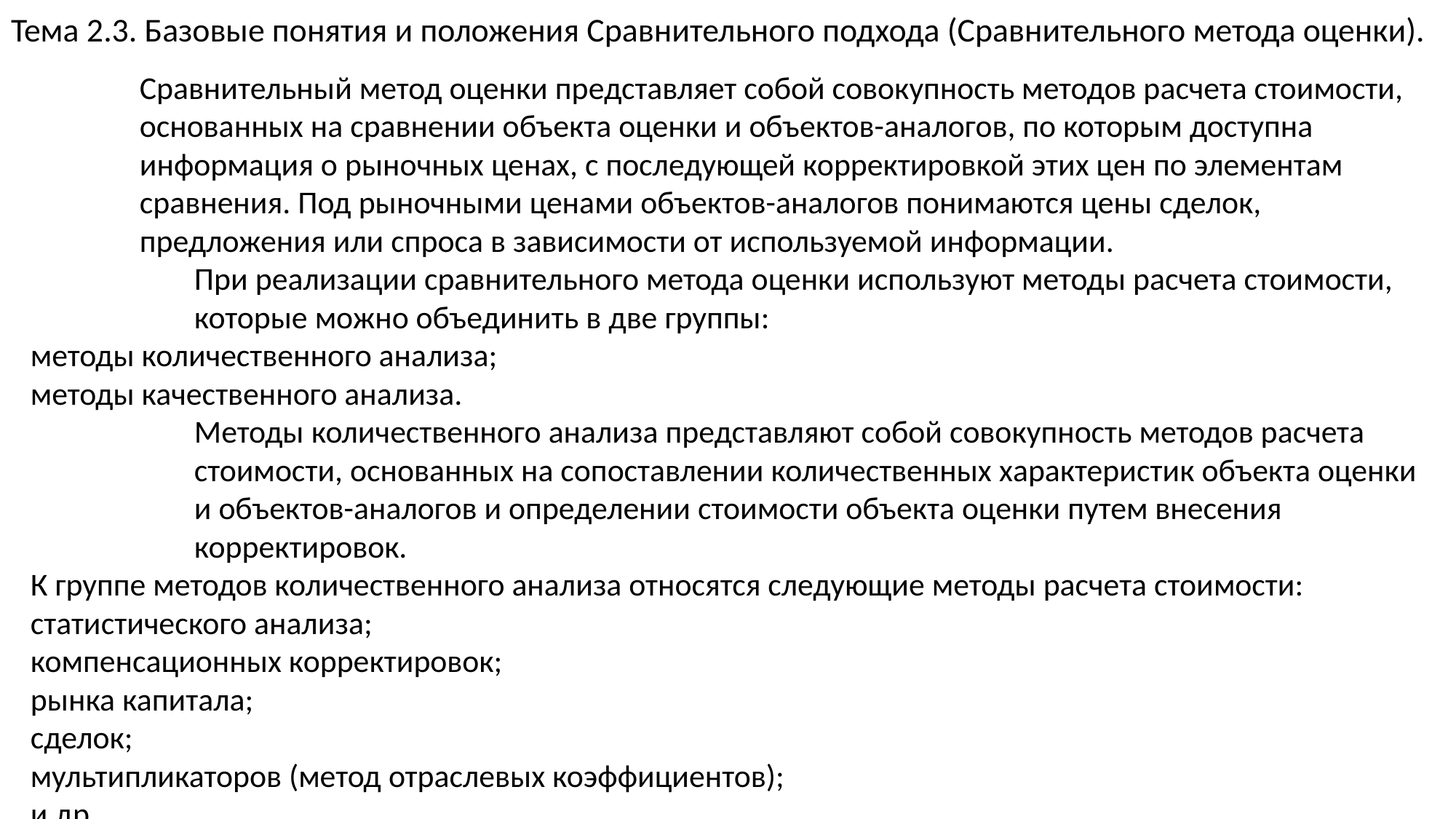

Тема 2.3. Базовые понятия и положения Сравнительного подхода (Сравнительного метода оценки).
Сравнительный метод оценки представляет собой совокупность методов расчета стоимости, основанных на сравнении объекта оценки и объектов-аналогов, по которым доступна информация о рыночных ценах, с последующей корректировкой этих цен по элементам сравнения. Под рыночными ценами объектов-аналогов понимаются цены сделок, предложения или спроса в зависимости от используемой информации.
При реализации сравнительного метода оценки используют методы расчета стоимости, которые можно объединить в две группы:
методы количественного анализа;
методы качественного анализа.
Методы количественного анализа представляют собой совокупность методов расчета стоимости, основанных на сопоставлении количественных характеристик объекта оценки и объектов-аналогов и определении стоимости объекта оценки путем внесения корректировок.
К группе методов количественного анализа относятся следующие методы расчета стоимости:
статистического анализа;
компенсационных корректировок;
рынка капитала;
сделок;
мультипликаторов (метод отраслевых коэффициентов);
и др.